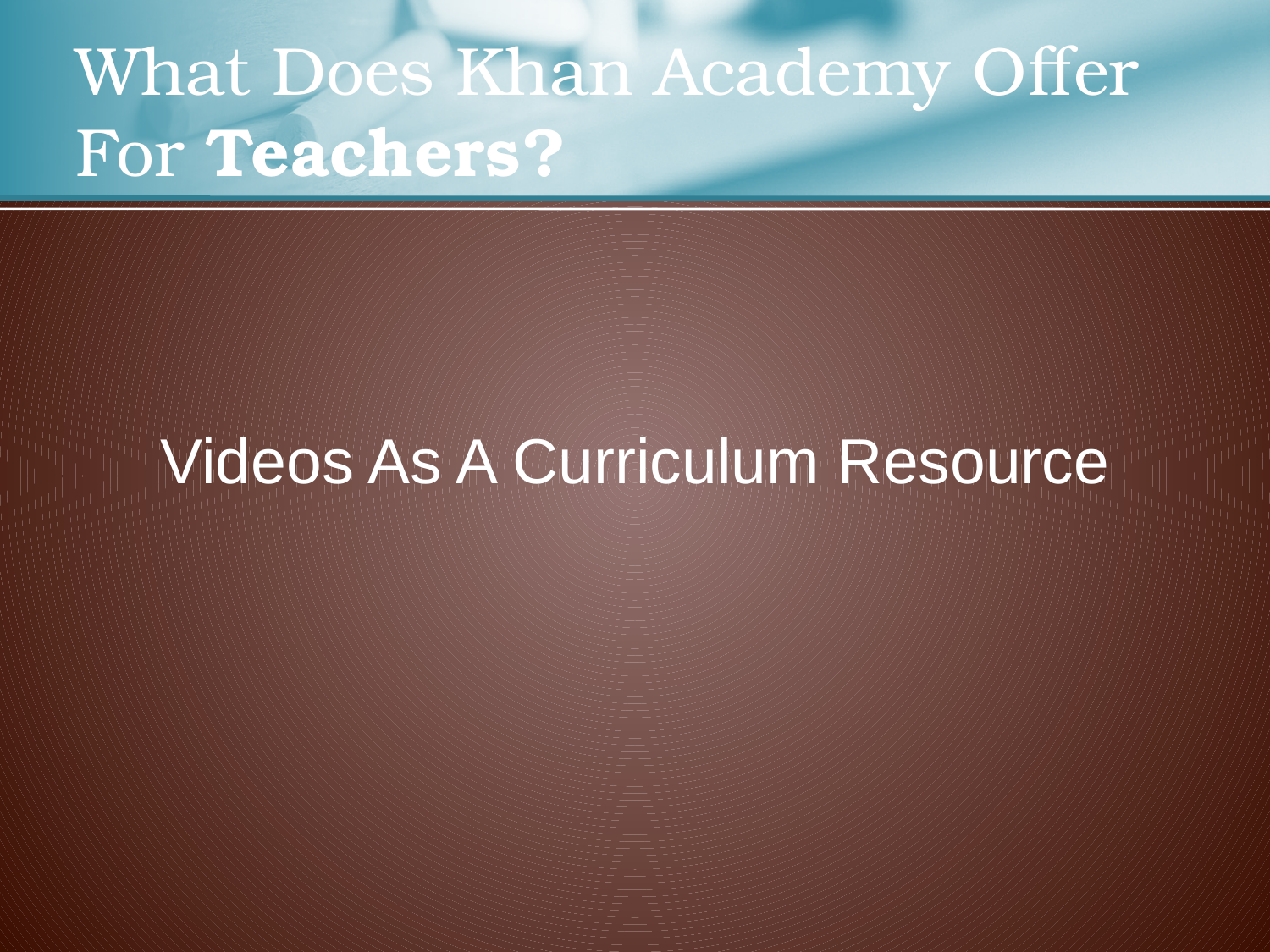

# What Does Khan Academy Offer For Teachers?

Videos As A Curriculum Resource